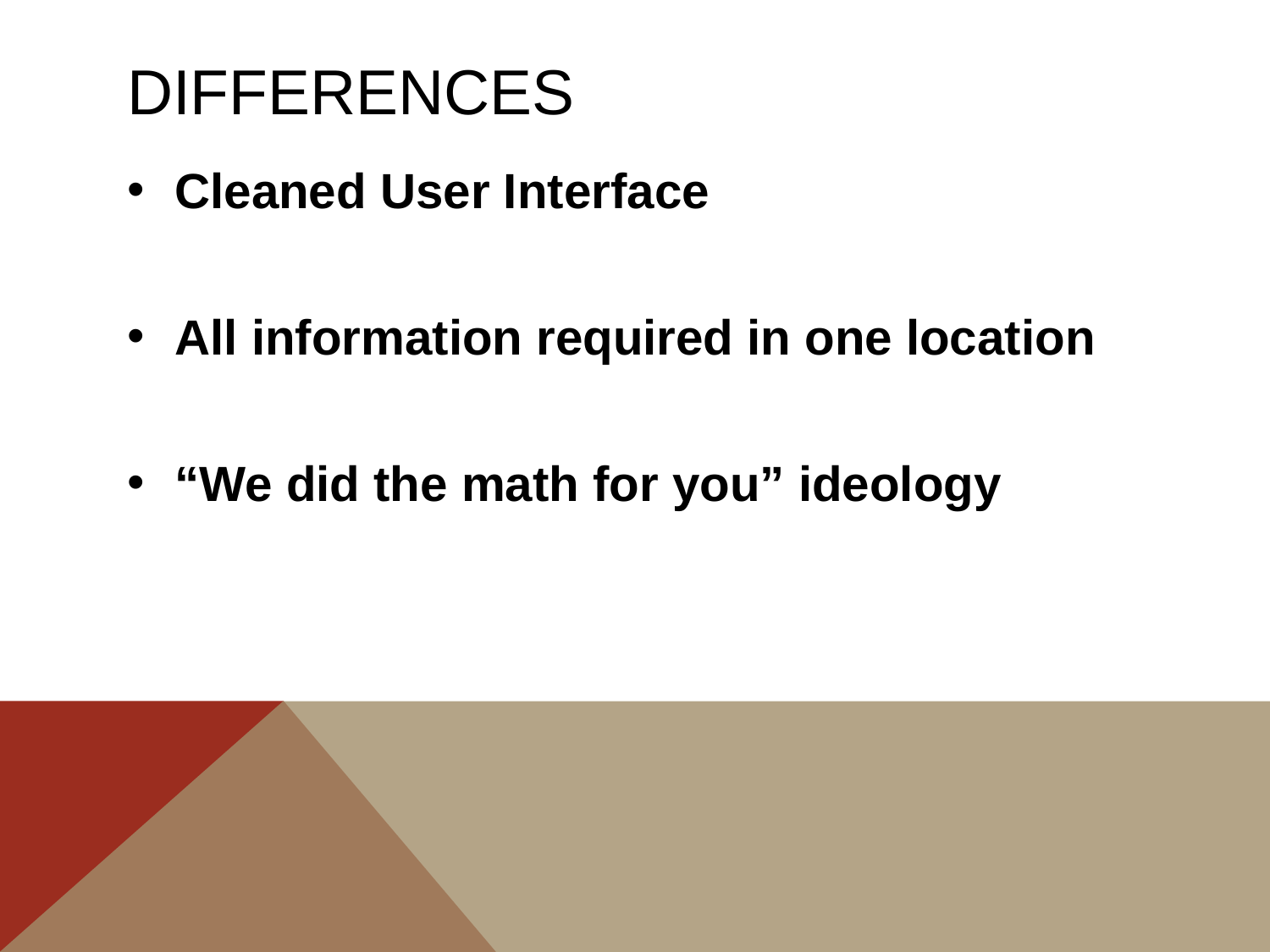

# Differences
Cleaned User Interface

All information required in one location

“We did the math for you” ideology